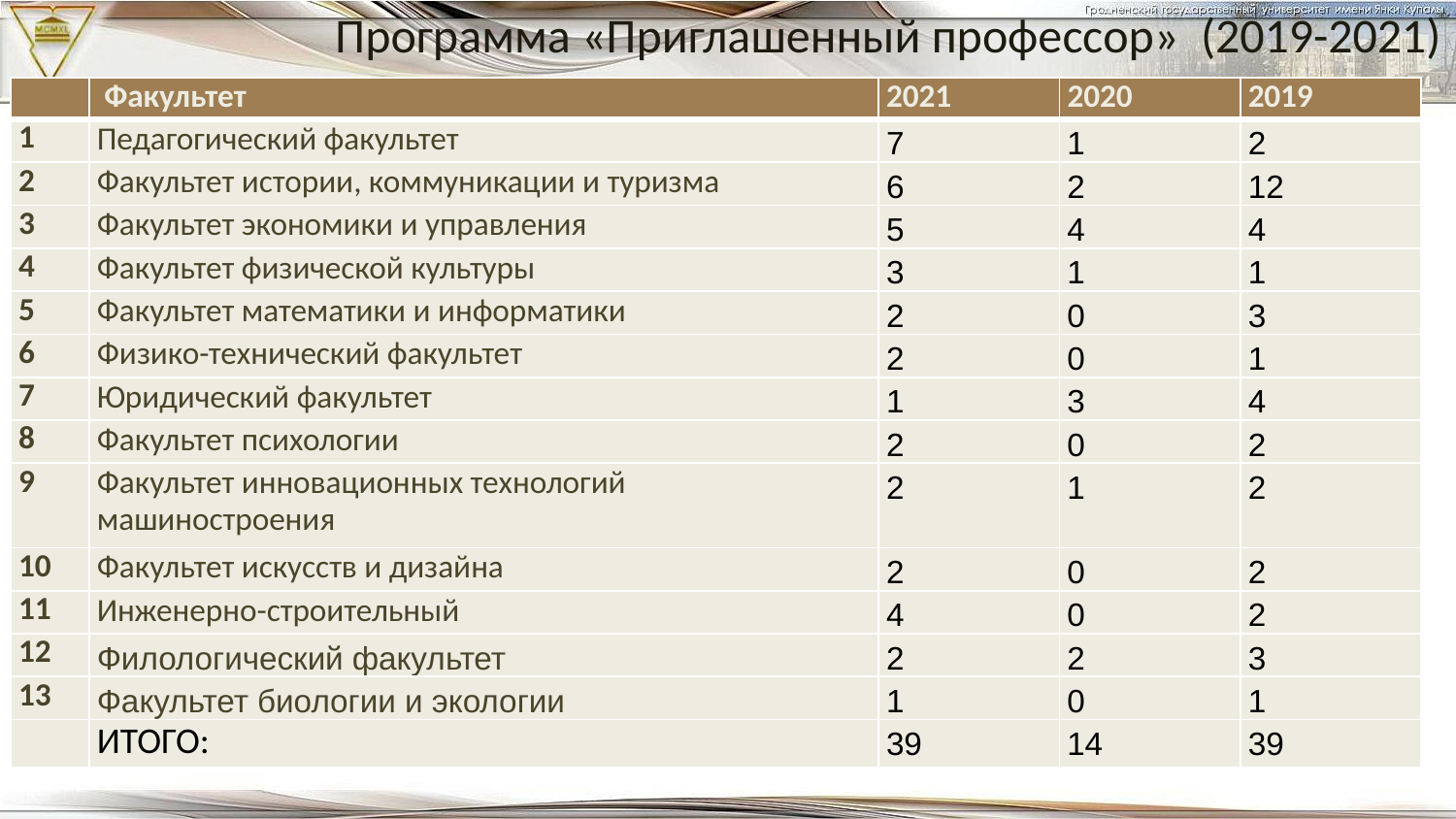

# Программа «Приглашенный профессор»  (2019-2021)
|  | Факультет | 2021 | 2020 | 2019 |
| --- | --- | --- | --- | --- |
| 1 | Педагогический факультет | 7 | 1 | 2 |
| 2 | Факультет истории, коммуникации и туризма | 6 | 2 | 12 |
| 3 | Факультет экономики и управления | 5 | 4 | 4 |
| 4 | Факультет физической культуры | 3 | 1 | 1 |
| 5 | Факультет математики и информатики | 2 | 0 | 3 |
| 6 | Физико-технический факультет | 2 | 0 | 1 |
| 7 | Юридический факультет | 1 | 3 | 4 |
| 8 | Факультет психологии | 2 | 0 | 2 |
| 9 | Факультет инновационных технологий машиностроения | 2 | 1 | 2 |
| 10 | Факультет искусств и дизайна | 2 | 0 | 2 |
| 11 | Инженерно-строительный | 4 | 0 | 2 |
| 12 | Филологический факультет | 2 | 2 | 3 |
| 13 | Факультет биологии и экологии | 1 | 0 | 1 |
|  | ИТОГО: | 39 | 14 | 39 |